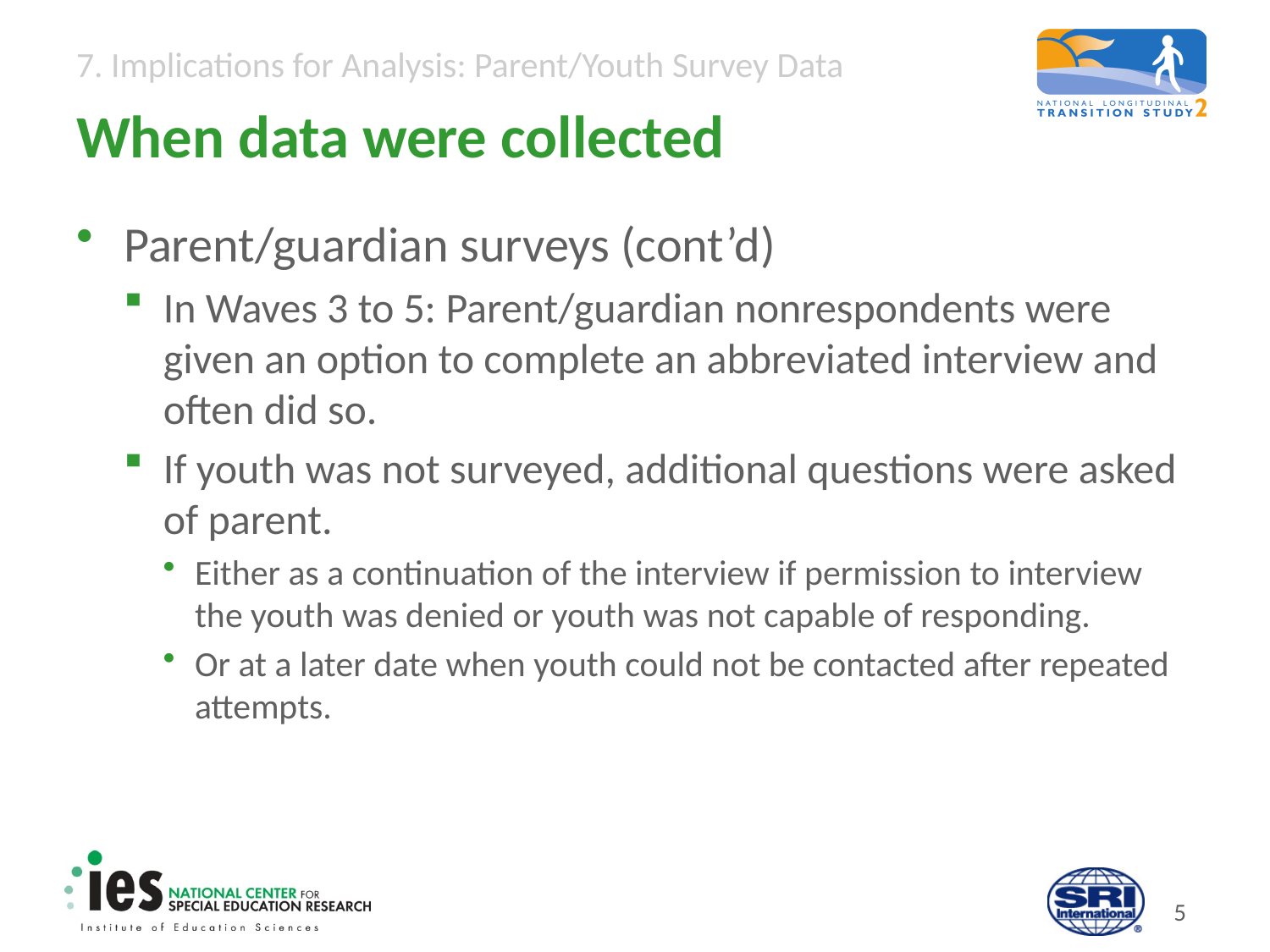

# When data were collected
Parent/guardian surveys (cont’d)
In Waves 3 to 5: Parent/guardian nonrespondents were given an option to complete an abbreviated interview and often did so.
If youth was not surveyed, additional questions were asked of parent.
Either as a continuation of the interview if permission to interview the youth was denied or youth was not capable of responding.
Or at a later date when youth could not be contacted after repeated attempts.

5